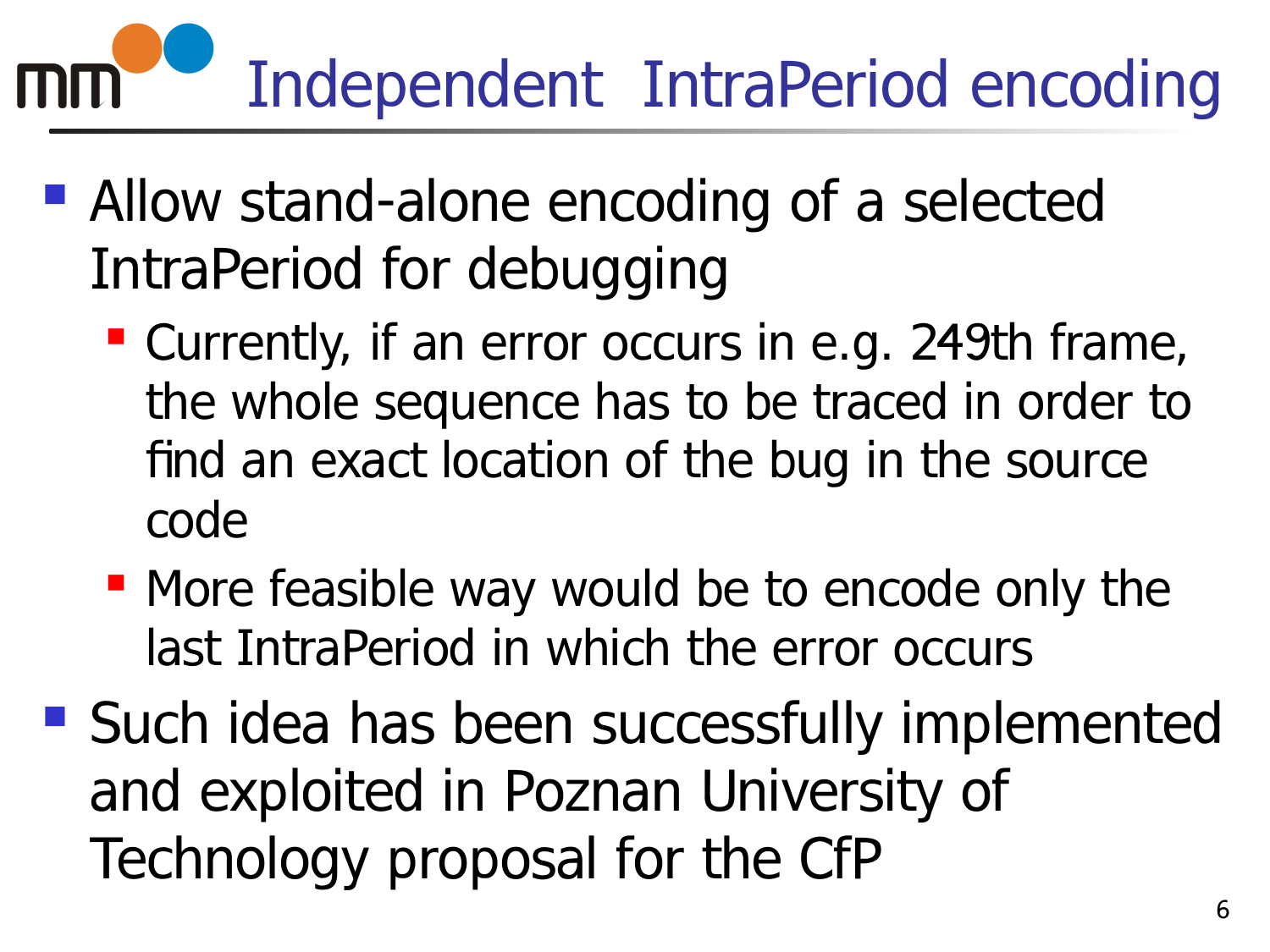

# Independent  IntraPeriod encoding
Allow stand-alone encoding of a selected IntraPeriod for debugging
Currently, if an error occurs in e.g. 249th frame, the whole sequence has to be traced in order to find an exact location of the bug in the source code
More feasible way would be to encode only the last IntraPeriod in which the error occurs
Such idea has been successfully implemented and exploited in Poznan University of Technology proposal for the CfP

6